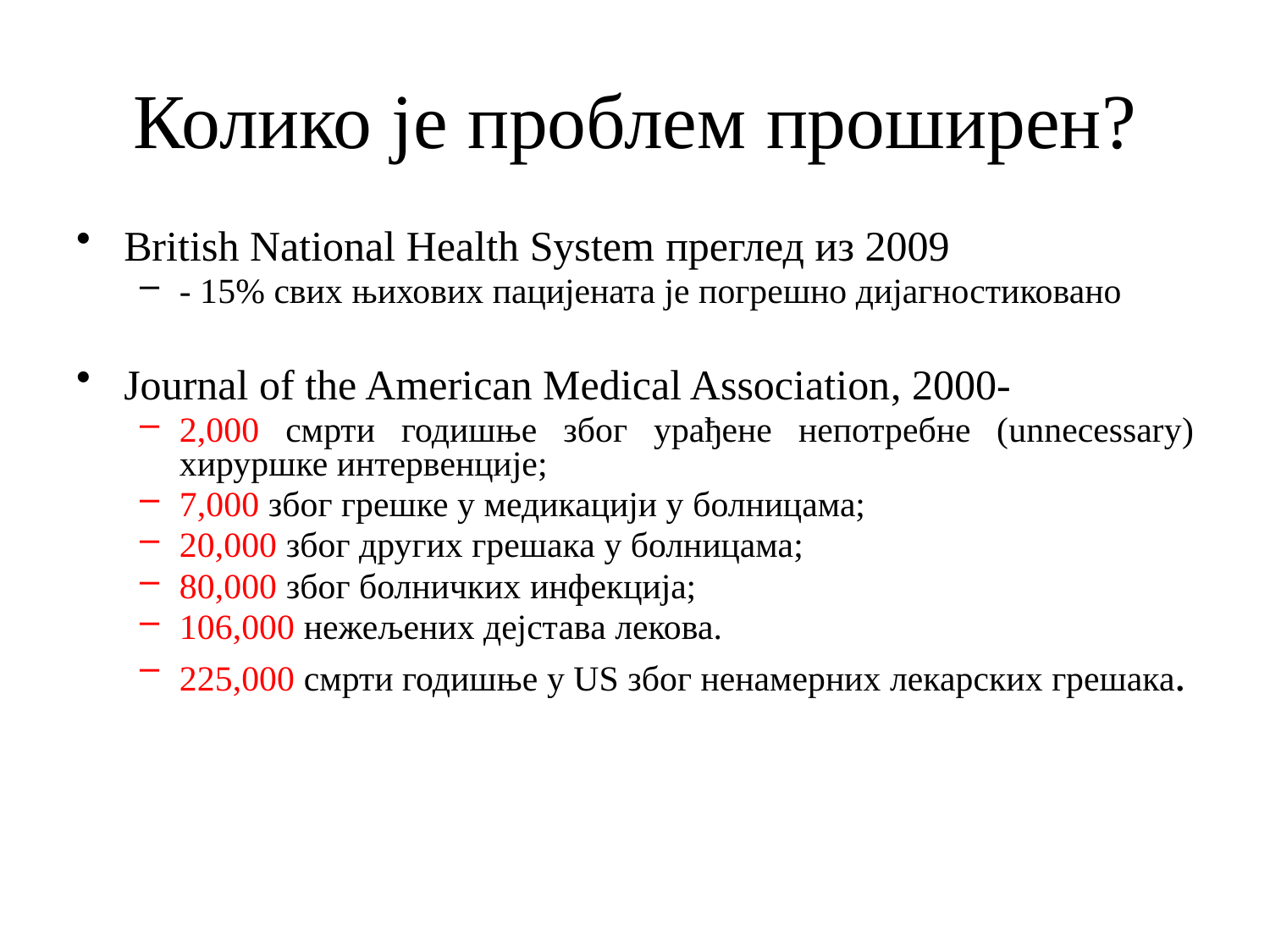

Колико је проблем проширен?
British National Health System преглед из 2009
- 15% свих њихових пацијената је погрешно дијагностиковано

Journal of the American Medical Association, 2000-
2,000 смрти годишње због урађене непотребне (unnecessary) хируршке интервенције;
7,000 због грешке у медикацији у болницама;
20,000 због других грешака у болницама;
80,000 због болничких инфекција;
106,000 нежељених дејстава лекова.
225,000 смрти годишње у US због ненамерних лекарских грешака.